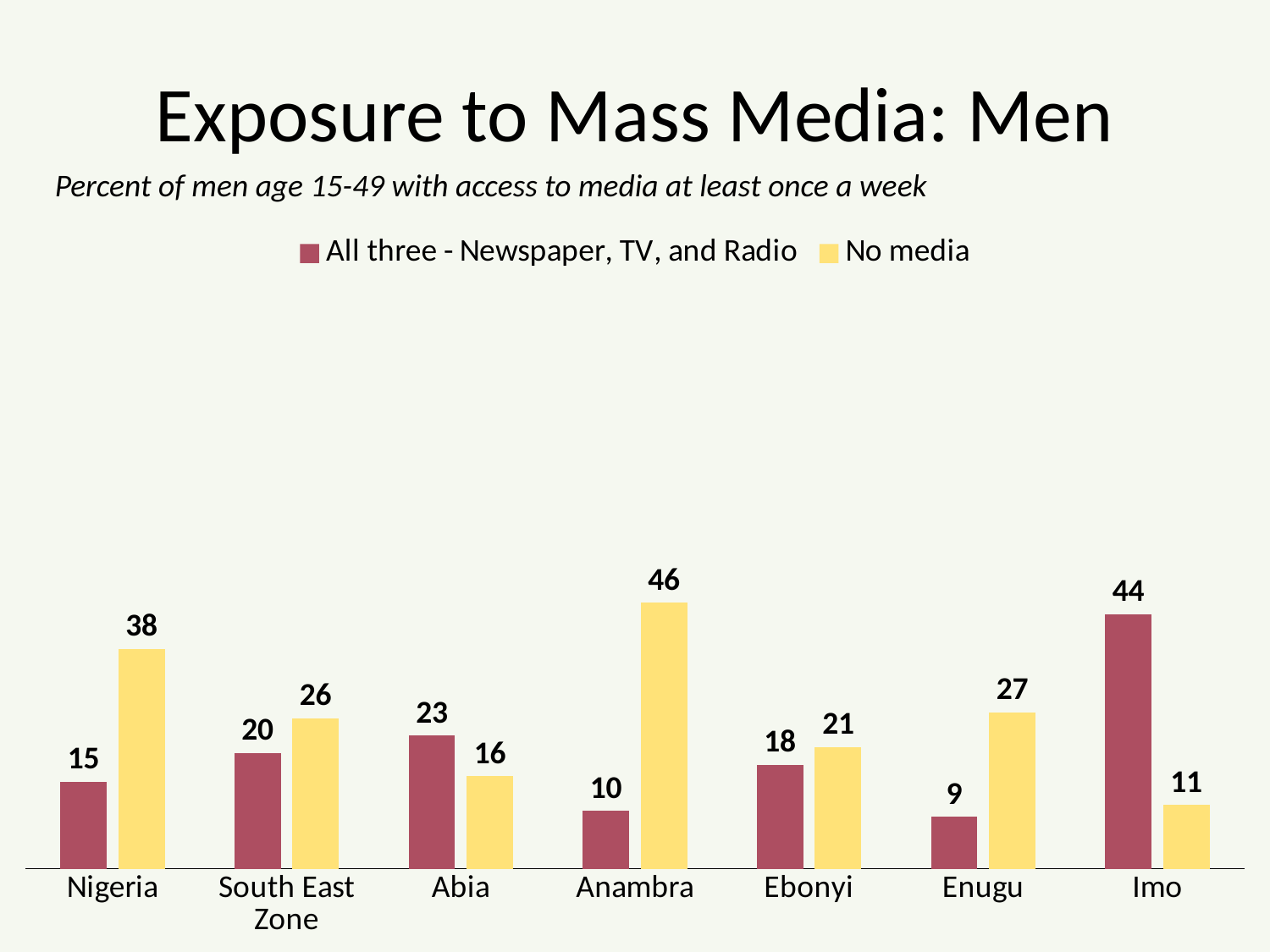

# Exposure to Mass Media: Men
Percent of men age 15-49 with access to media at least once a week

### Chart

| Category | All three - Newspaper, TV, and Radio | No media |
|---|---|---|
| Nigeria | 15.0 | 38.0 |
| South East Zone | 20.0 | 26.0 |
| Abia | 23.0 | 16.0 |
| Anambra | 10.0 | 46.0 |
| Ebonyi | 18.0 | 21.0 |
| Enugu | 9.0 | 27.0 |
| Imo | 44.0 | 11.0 |